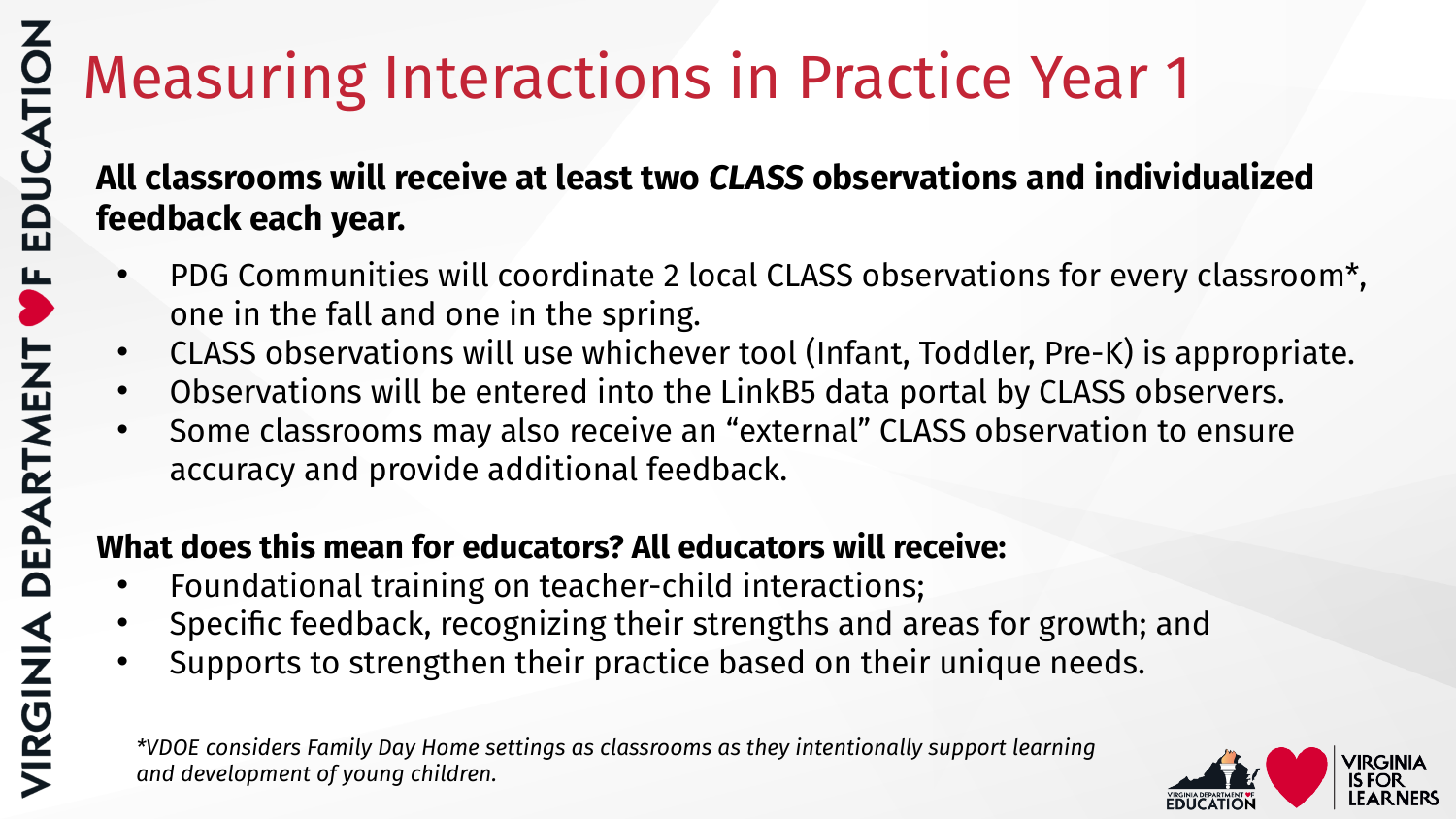

# Measuring Interactions in Practice Year 1
All classrooms will receive at least two CLASS observations and individualized feedback each year.

PDG Communities will coordinate 2 local CLASS observations for every classroom*, one in the fall and one in the spring.
CLASS observations will use whichever tool (Infant, Toddler, Pre-K) is appropriate.
Observations will be entered into the LinkB5 data portal by CLASS observers.
Some classrooms may also receive an “external” CLASS observation to ensure accuracy and provide additional feedback.

What does this mean for educators? All educators will receive:
Foundational training on teacher-child interactions;
Specific feedback, recognizing their strengths and areas for growth; and
Supports to strengthen their practice based on their unique needs.

*VDOE considers Family Day Home settings as classrooms as they intentionally support learning and development of young children.